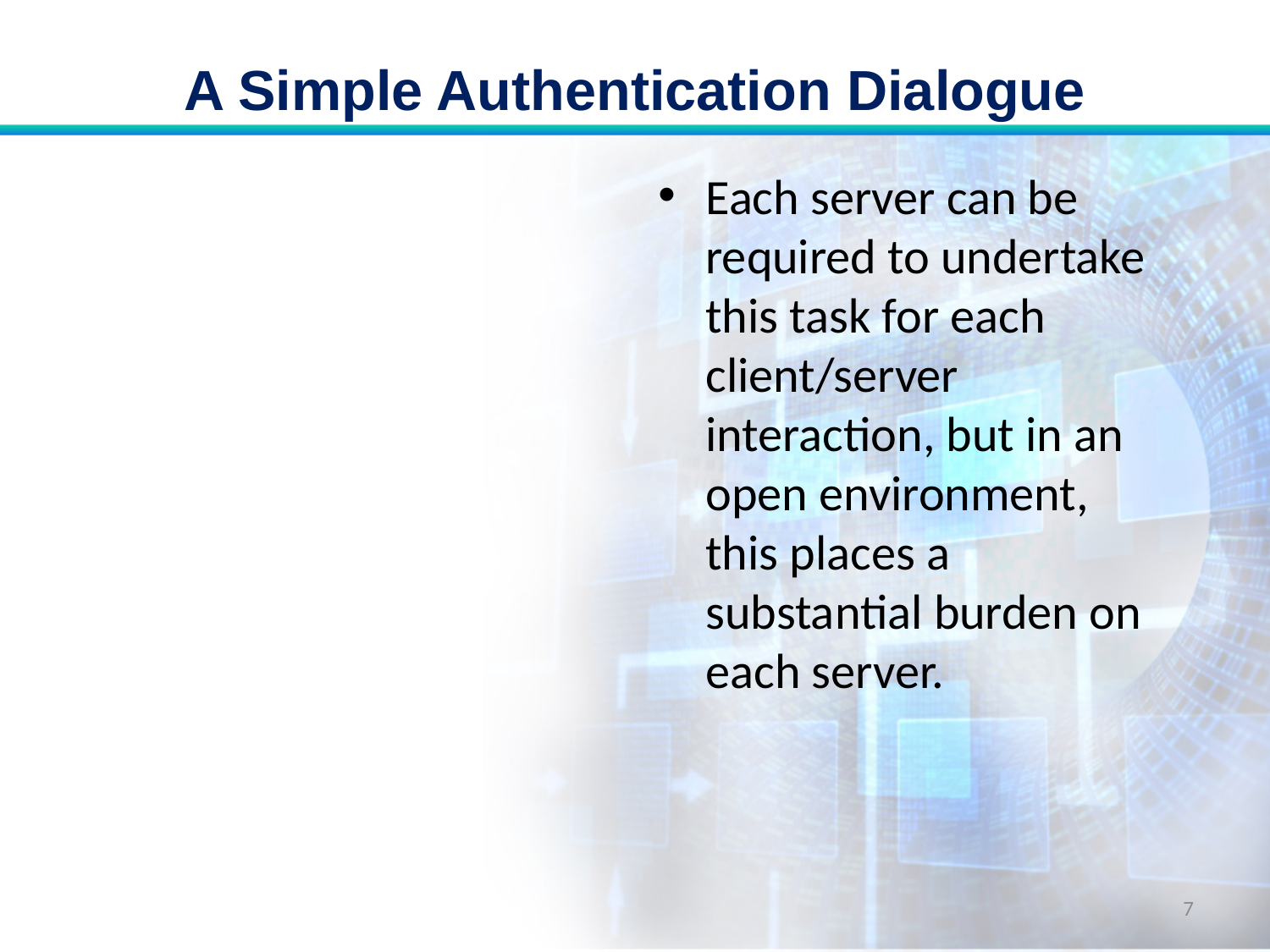

# A Simple Authentication Dialogue
Each server can be required to undertake this task for each client/server interaction, but in an open environment, this places a substantial burden on each server.
7